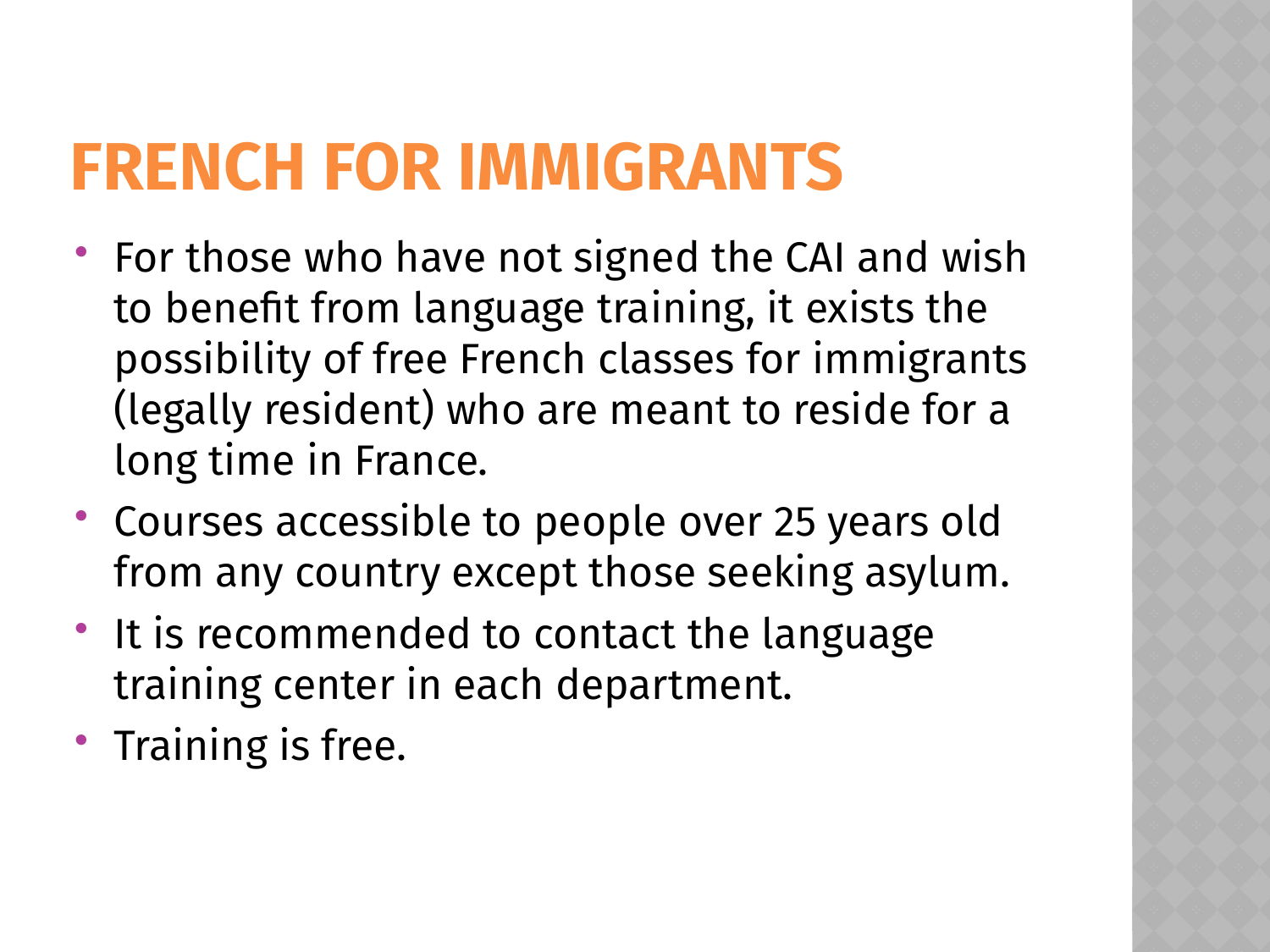

# French for immigrants
For those who have not signed the CAI and wish to benefit from language training, it exists the possibility of free French classes for immigrants (legally resident) who are meant to reside for a long time in France.
Courses accessible to people over 25 years old from any country except those seeking asylum.
It is recommended to contact the language training center in each department.
Training is free.